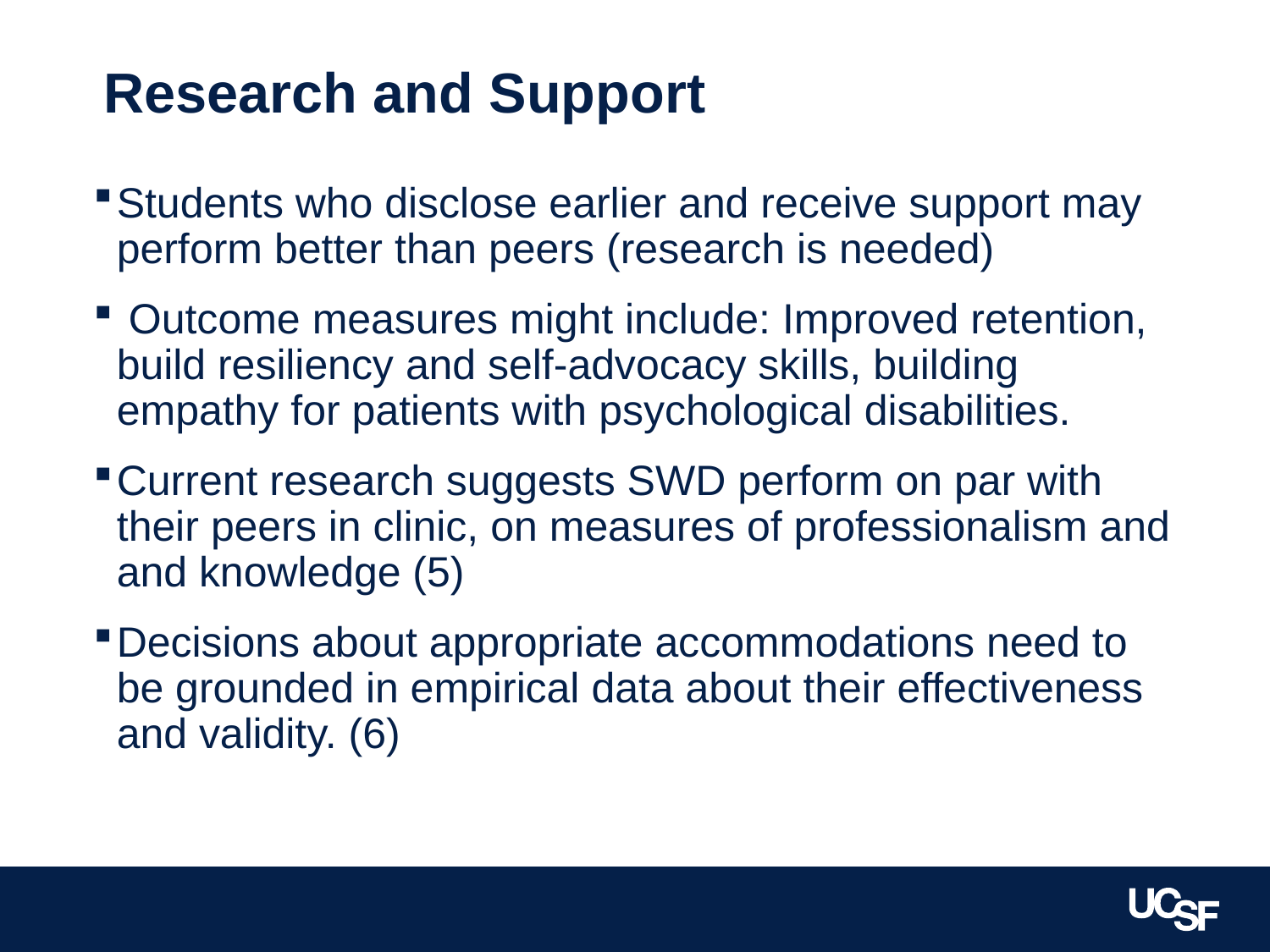

# Research and Support
Students who disclose earlier and receive support may perform better than peers (research is needed)
 Outcome measures might include: Improved retention, build resiliency and self-advocacy skills, building empathy for patients with psychological disabilities.
Current research suggests SWD perform on par with their peers in clinic, on measures of professionalism and and knowledge (5)
Decisions about appropriate accommodations need to be grounded in empirical data about their effectiveness and validity. (6)